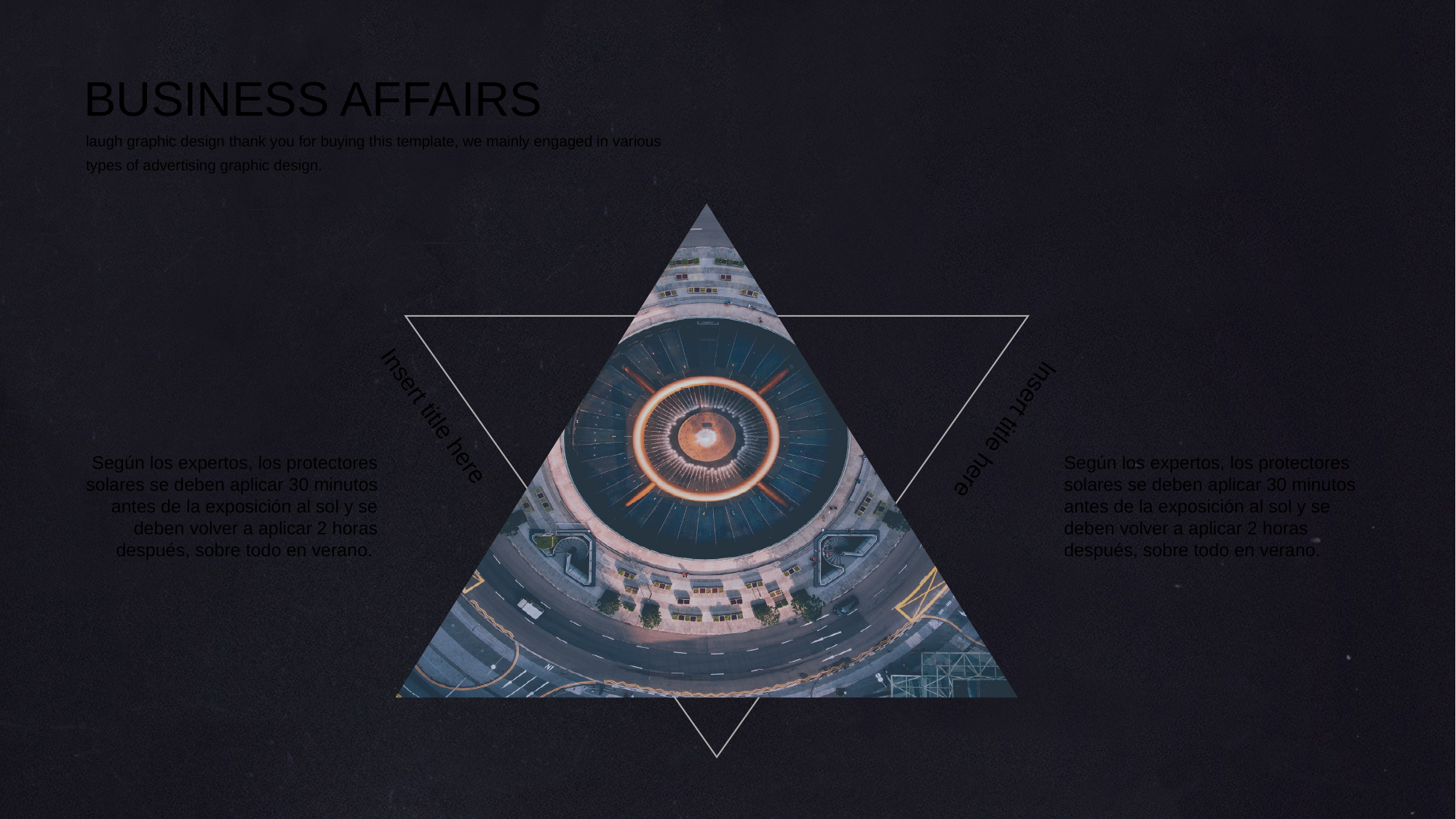

BUSINESS AFFAIRS
laugh graphic design thank you for buying this template, we mainly engaged in various types of advertising graphic design.

Insert title here
Insert title here
Según los expertos, los protectores solares se deben aplicar 30 minutos antes de la exposición al sol y se deben volver a aplicar 2 horas después, sobre todo en verano.
Según los expertos, los protectores solares se deben aplicar 30 minutos antes de la exposición al sol y se deben volver a aplicar 2 horas después, sobre todo en verano.